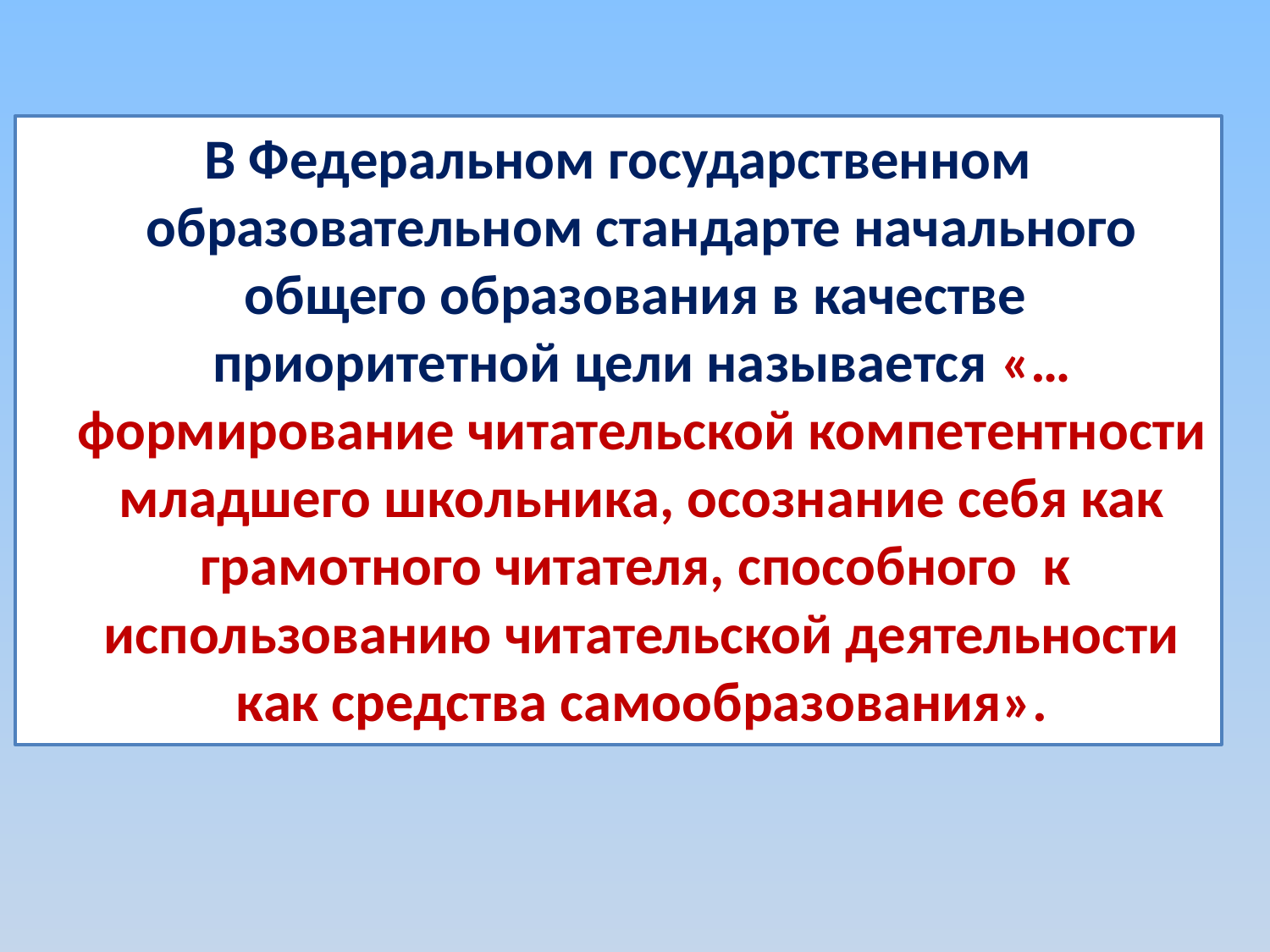

В Федеральном государственном образовательном стандарте начального общего образования в качестве  приоритетной цели называется «…формирование читательской компетентности младшего школьника, осознание себя как грамотного читателя, способного  к  использованию читательской деятельности как средства самообразования».